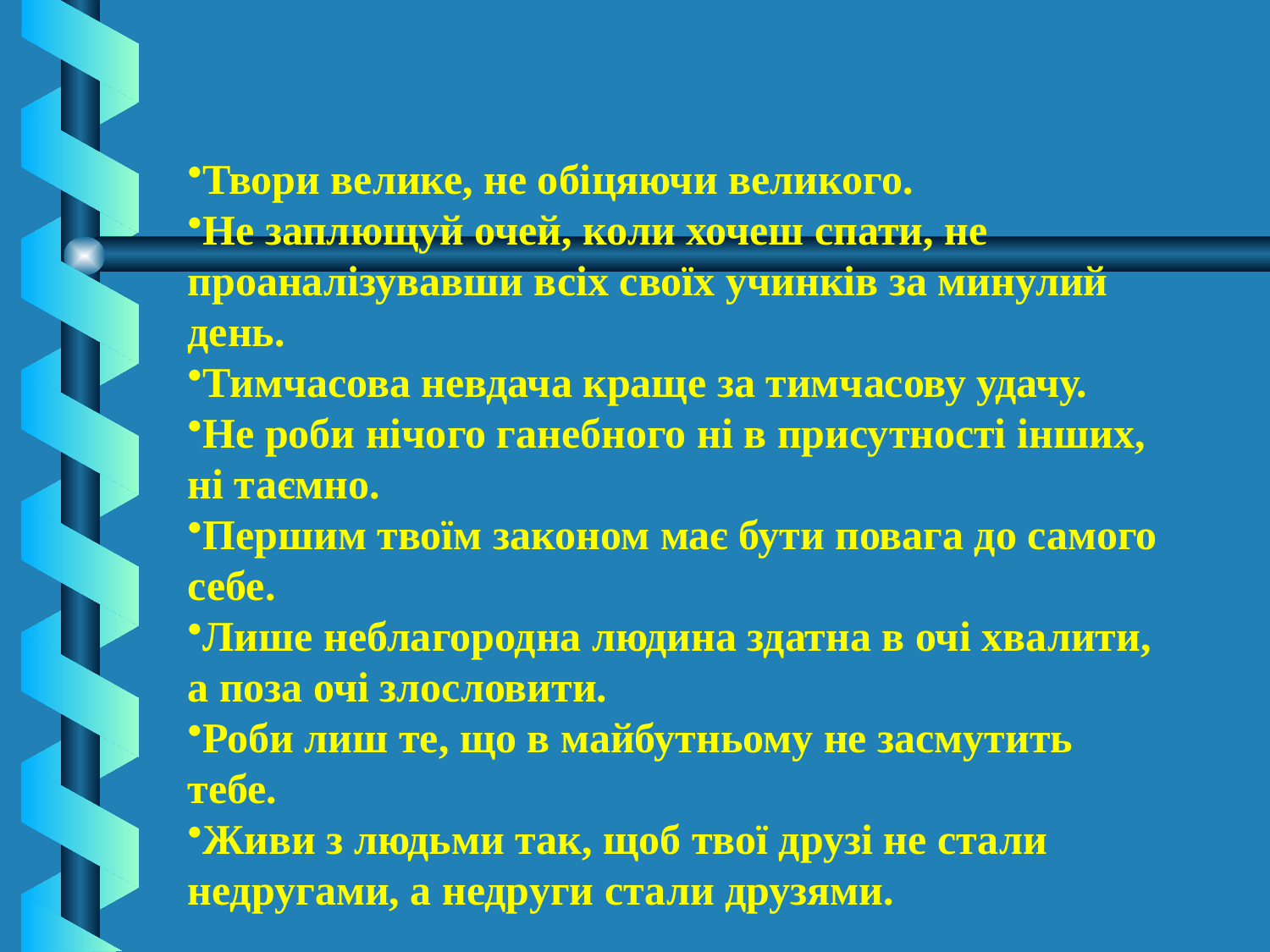

Твори велике, не обіцяючи великого.
Не заплющуй очей, коли хочеш спати, не проаналізувавши всіх своїх учинків за минулий день.
Тимчасова невдача краще за тимчасову удачу.
Не роби нічого ганебного ні в присутності інших, ні таємно.
Першим твоїм законом має бути повага до самого себе.
Лише неблагородна людина здатна в очі хвалити, а поза очі злословити.
Роби лиш те, що в майбутньому не засмутить тебе.
Живи з людьми так, щоб твої друзі не стали недругами, а недруги стали друзями.